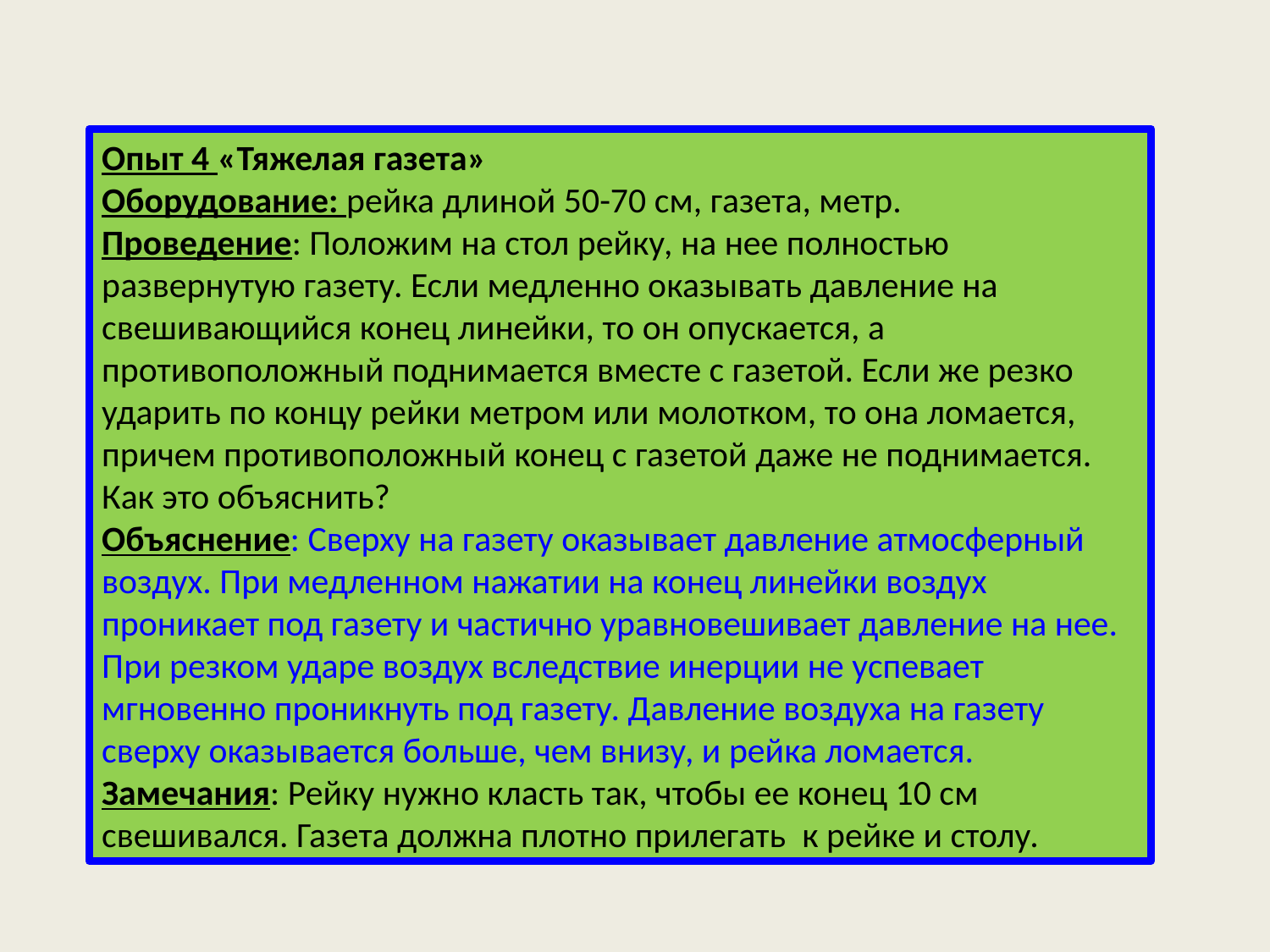

Опыт 4 «Тяжелая газета»
Оборудование: рейка длиной 50-70 см, газета, метр.
Проведение: Положим на стол рейку, на нее полностью развернутую газету. Если медленно оказывать давление на свешивающийся конец линейки, то он опускается, а противоположный поднимается вместе с газетой. Если же резко ударить по концу рейки метром или молотком, то она ломается, причем противоположный конец с газетой даже не поднимается. Как это объяснить?
Объяснение: Сверху на газету оказывает давление атмосферный воздух. При медленном нажатии на конец линейки воздух проникает под газету и частично уравновешивает давление на нее. При резком ударе воздух вследствие инерции не успевает мгновенно проникнуть под газету. Давление воздуха на газету сверху оказывается больше, чем внизу, и рейка ломается.
Замечания: Рейку нужно класть так, чтобы ее конец 10 см свешивался. Газета должна плотно прилегать  к рейке и столу.